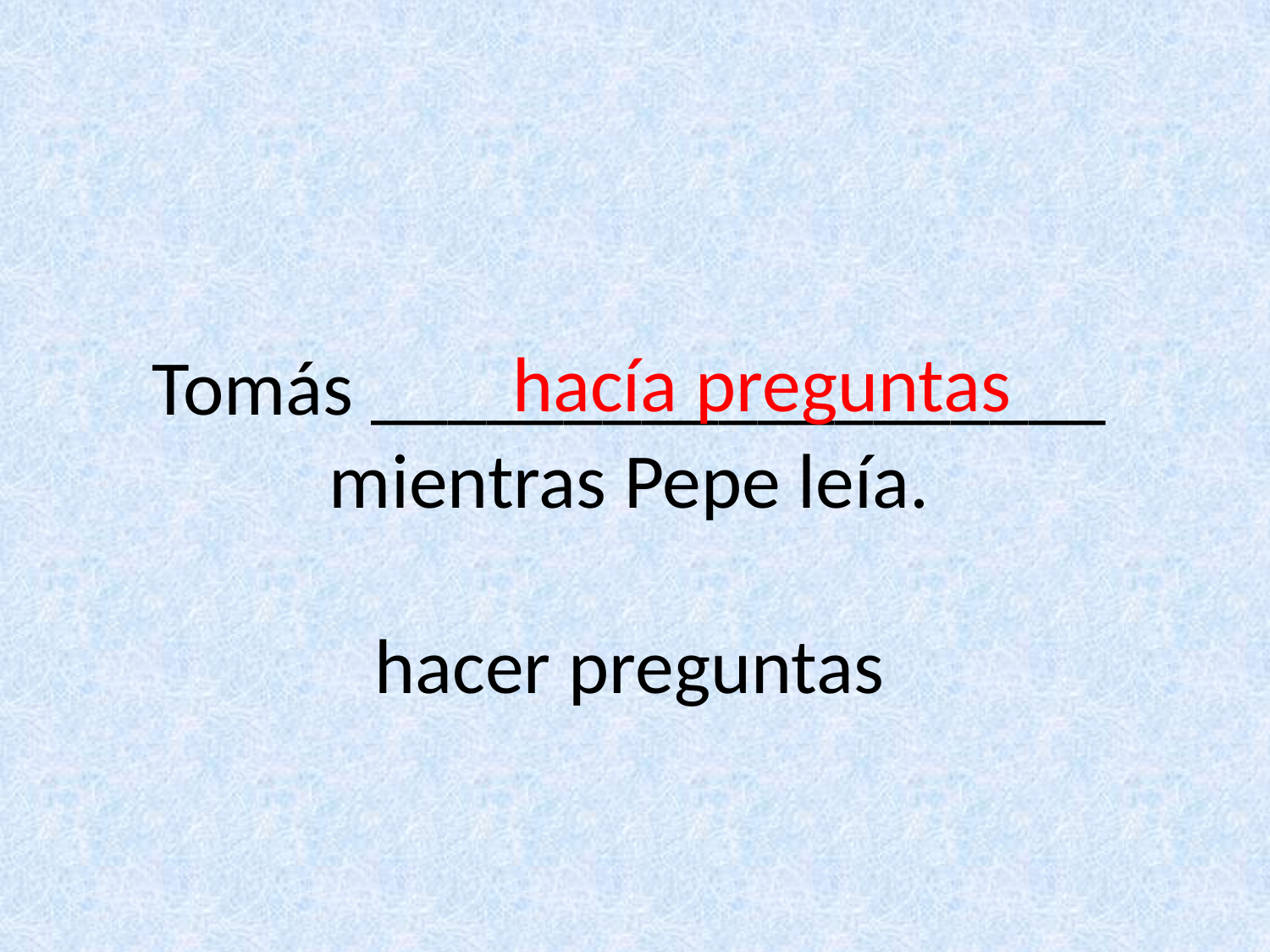

# Tomás ___________________ mientras Pepe leía. hacer preguntas
hacía preguntas